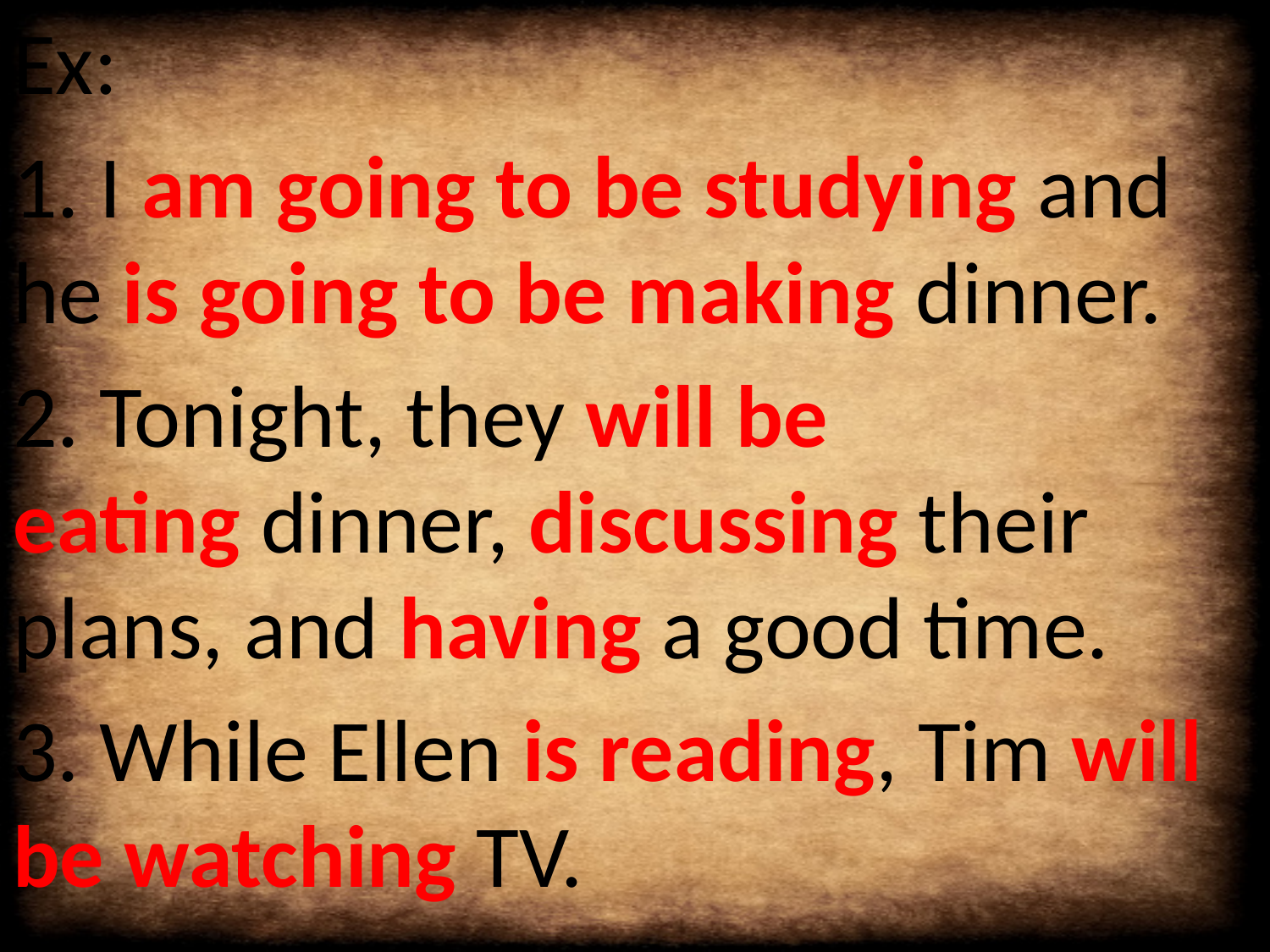

Ex:
1. I am going to be studying and he is going to be making dinner.
2. Tonight, they will be eating dinner, discussing their plans, and having a good time.
3. While Ellen is reading, Tim will be watching TV.